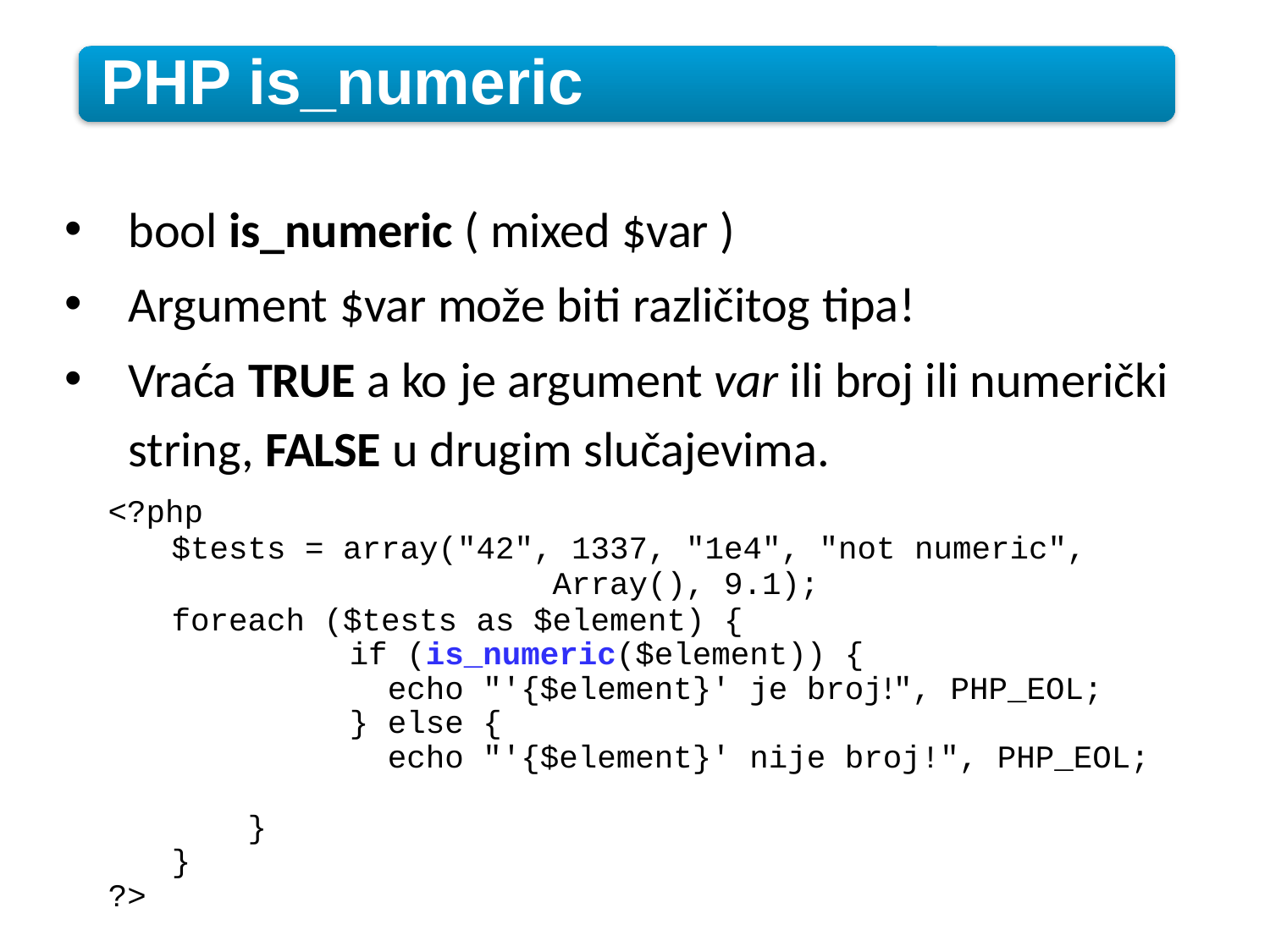

PHP is_numeric
bool is_numeric ( mixed $var )
Argument $var može biti različitog tipa!
Vraća TRUE a ko je argument var ili broj ili numerički string, FALSE u drugim slučajevima.
<?php
$tests = array("42", 1337, "1e4", "not numeric",
			Array(), 9.1);
foreach ($tests as $element) {
	 if (is_numeric($element)) {
	   echo "'{$element}' je broj!", PHP_EOL;
	 } else {
	   echo "'{$element}' nije broj!", PHP_EOL;

}
}
?>